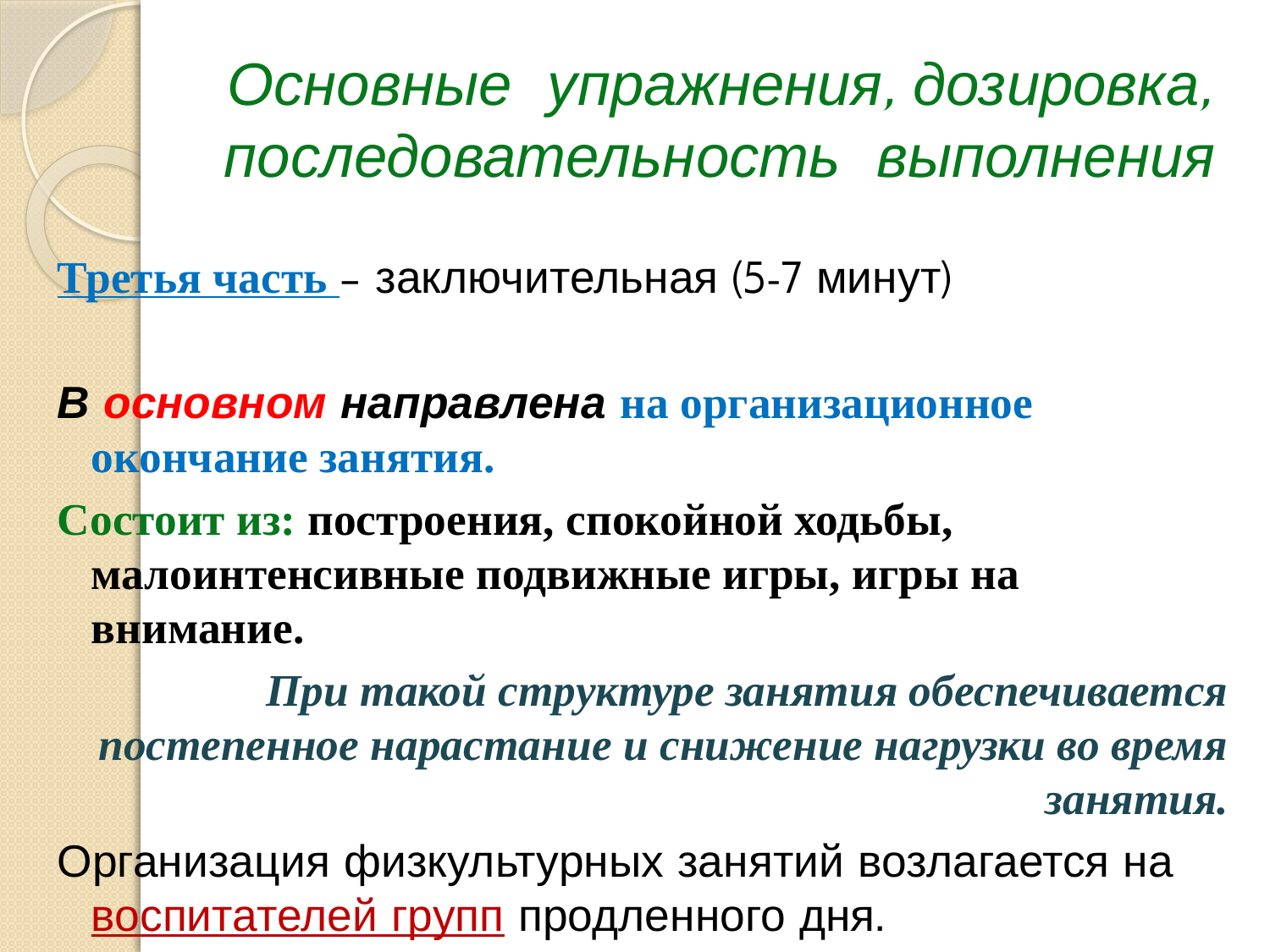

# Основные  упражнения, дозировка, последовательность  выполнения
Третья часть – заключительная (5-7 минут)

В основном направлена на организационное окончание занятия.
Состоит из: построения, спокойной ходьбы, малоинтенсивные подвижные игры, игры на внимание.
При такой структуре занятия обеспечивается постепенное нарастание и снижение нагрузки во время занятия.
Организация физкультурных занятий возлагается на воспитателей групп продленного дня.